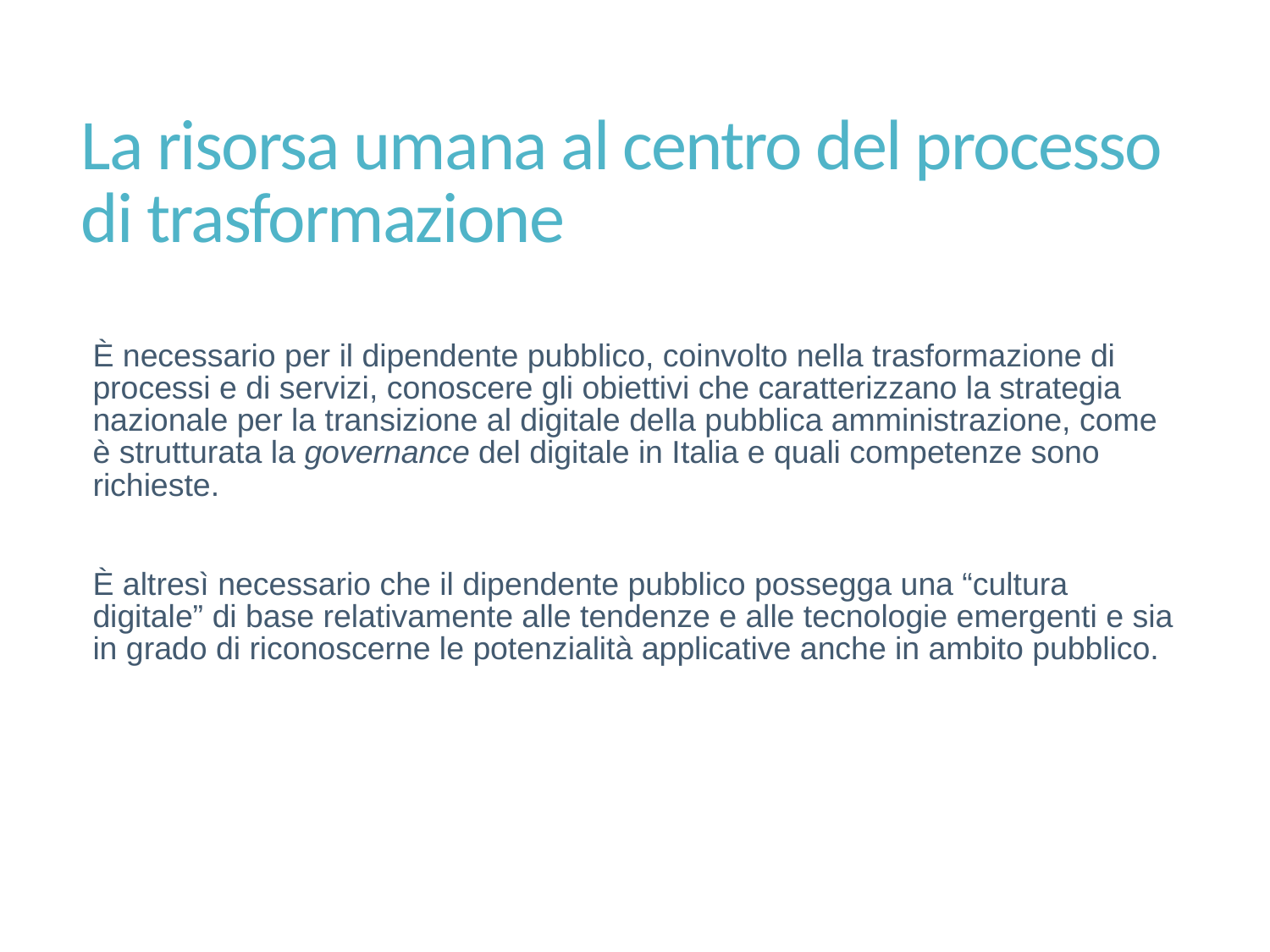

# La risorsa umana al centro del processo di trasformazione

È necessario per il dipendente pubblico, coinvolto nella trasformazione di processi e di servizi, conoscere gli obiettivi che caratterizzano la strategia nazionale per la transizione al digitale della pubblica amministrazione, come è strutturata la governance del digitale in Italia e quali competenze sono richieste.

È altresì necessario che il dipendente pubblico possegga una “cultura digitale” di base relativamente alle tendenze e alle tecnologie emergenti e sia in grado di riconoscerne le potenzialità applicative anche in ambito pubblico.